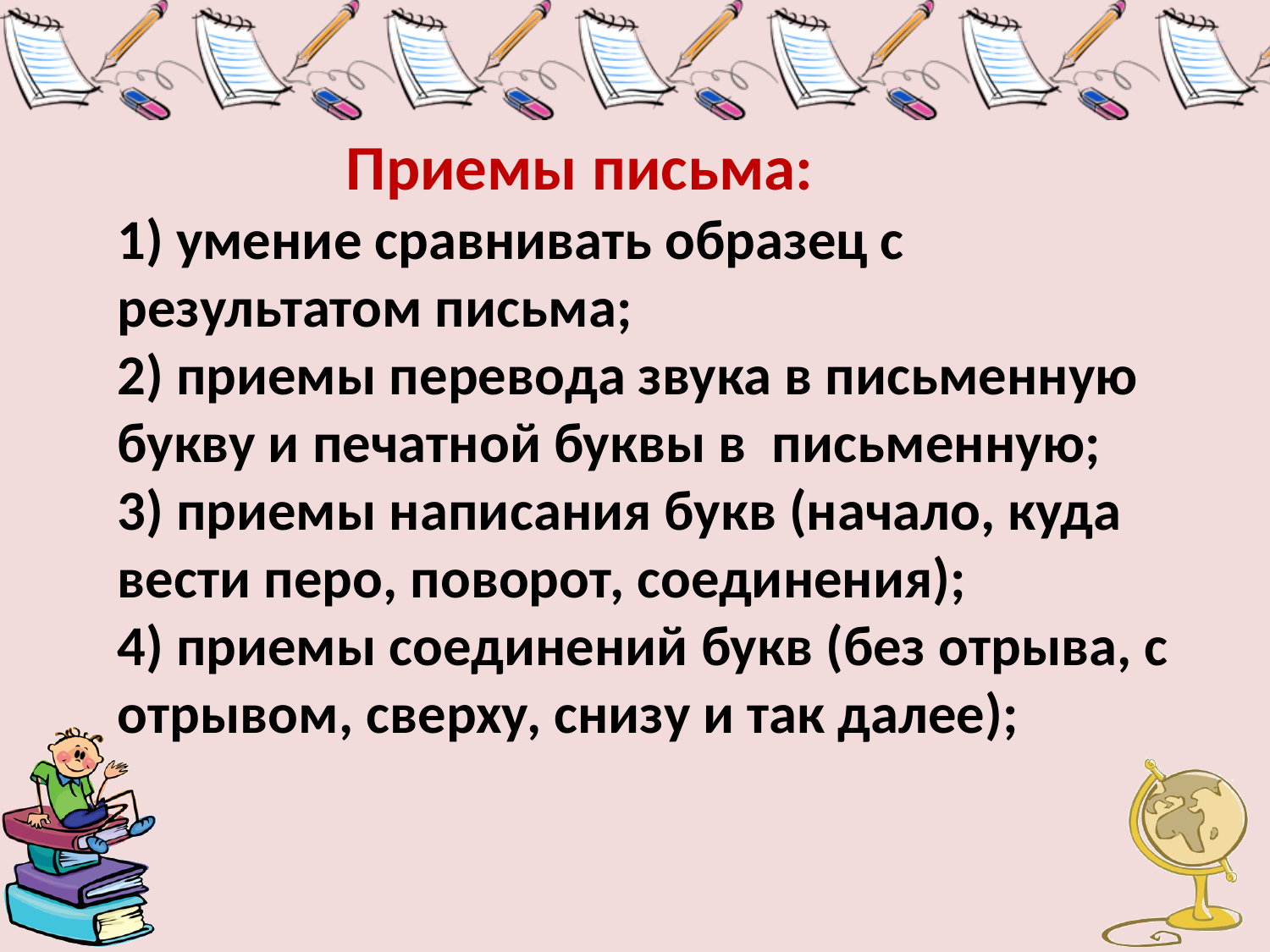

Приемы письма:
1) умение сравнивать образец с результатом письма;
2) приемы перевода звука в письменную букву и печатной буквы в  письменную;
3) приемы написания букв (начало, куда вести перо, поворот, соединения);
4) приемы соединений букв (без отрыва, с отрывом, сверху, снизу и так далее);